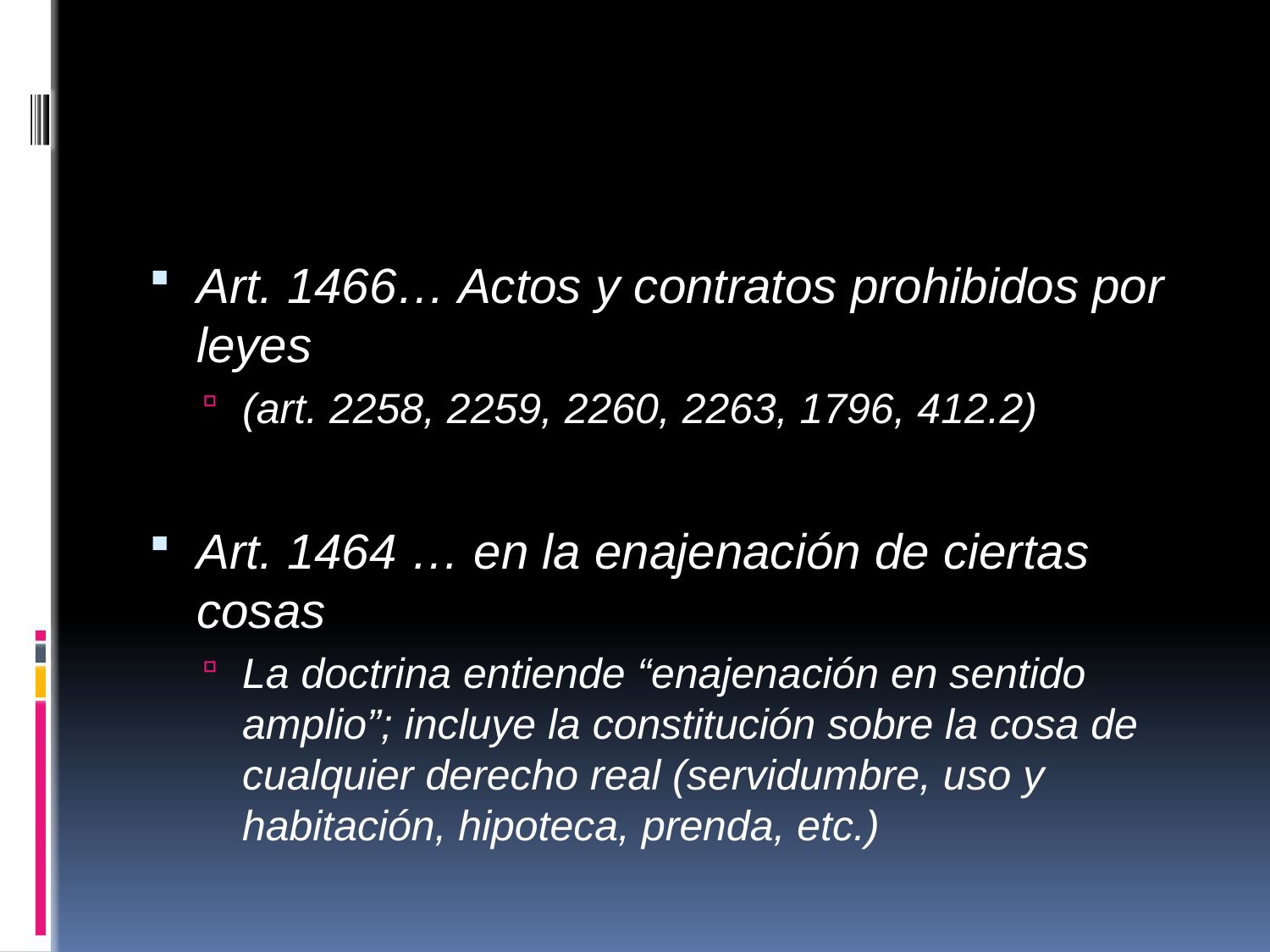

#
Art. 1466… Actos y contratos prohibidos por leyes
(art. 2258, 2259, 2260, 2263, 1796, 412.2)

Art. 1464 … en la enajenación de ciertas cosas
La doctrina entiende “enajenación en sentido amplio”; incluye la constitución sobre la cosa de cualquier derecho real (servidumbre, uso y habitación, hipoteca, prenda, etc.)